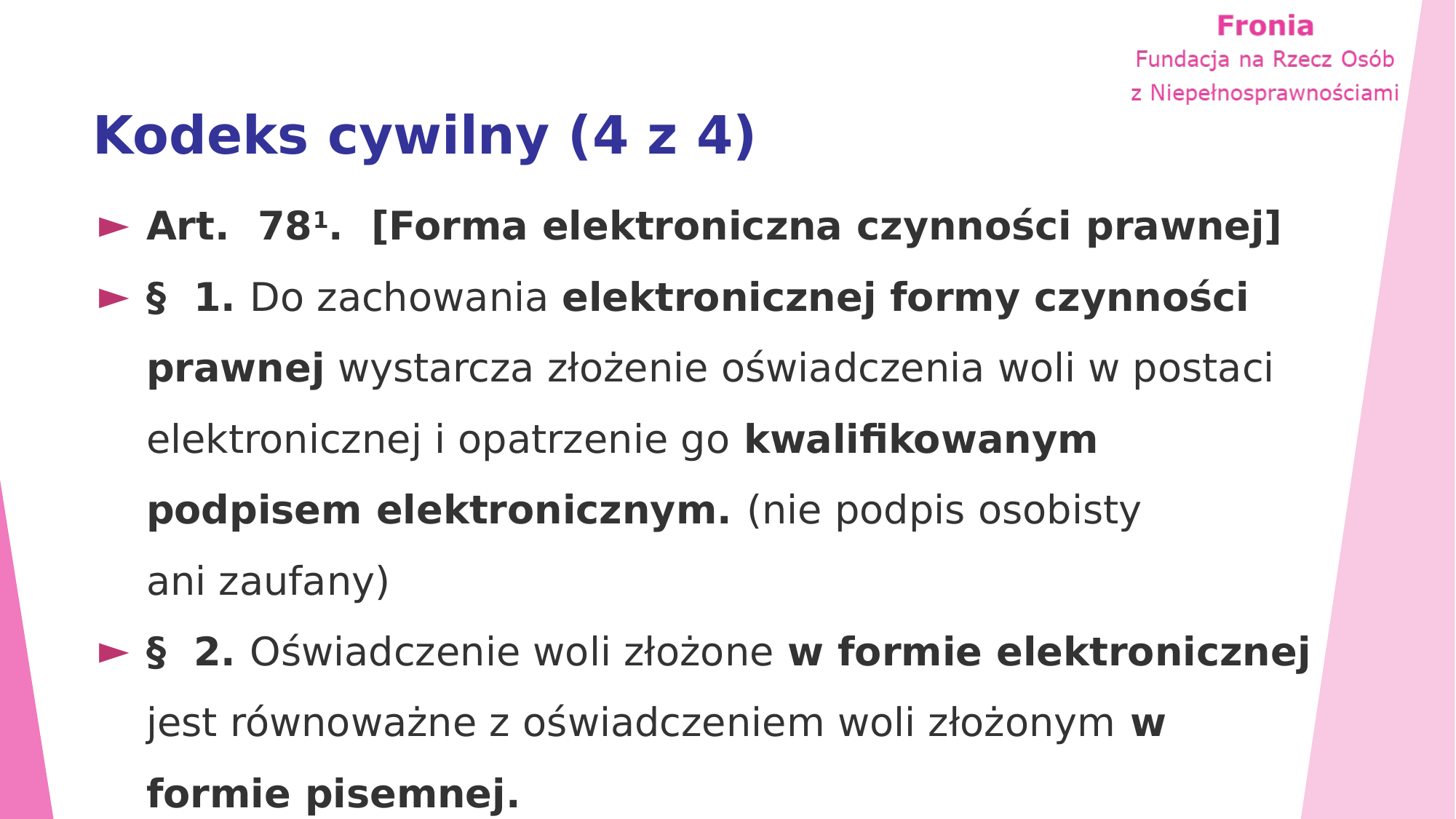

# Kodeks cywilny (4 z 4)

Art.  781.  [Forma elektroniczna czynności prawnej]
§  1. Do zachowania elektronicznej formy czynności prawnej wystarcza złożenie oświadczenia woli w postaci elektronicznej i opatrzenie go kwalifikowanym podpisem elektronicznym. (nie podpis osobisty ani zaufany)
§  2. Oświadczenie woli złożone w formie elektronicznej jest równoważne z oświadczeniem woli złożonym w formie pisemnej.